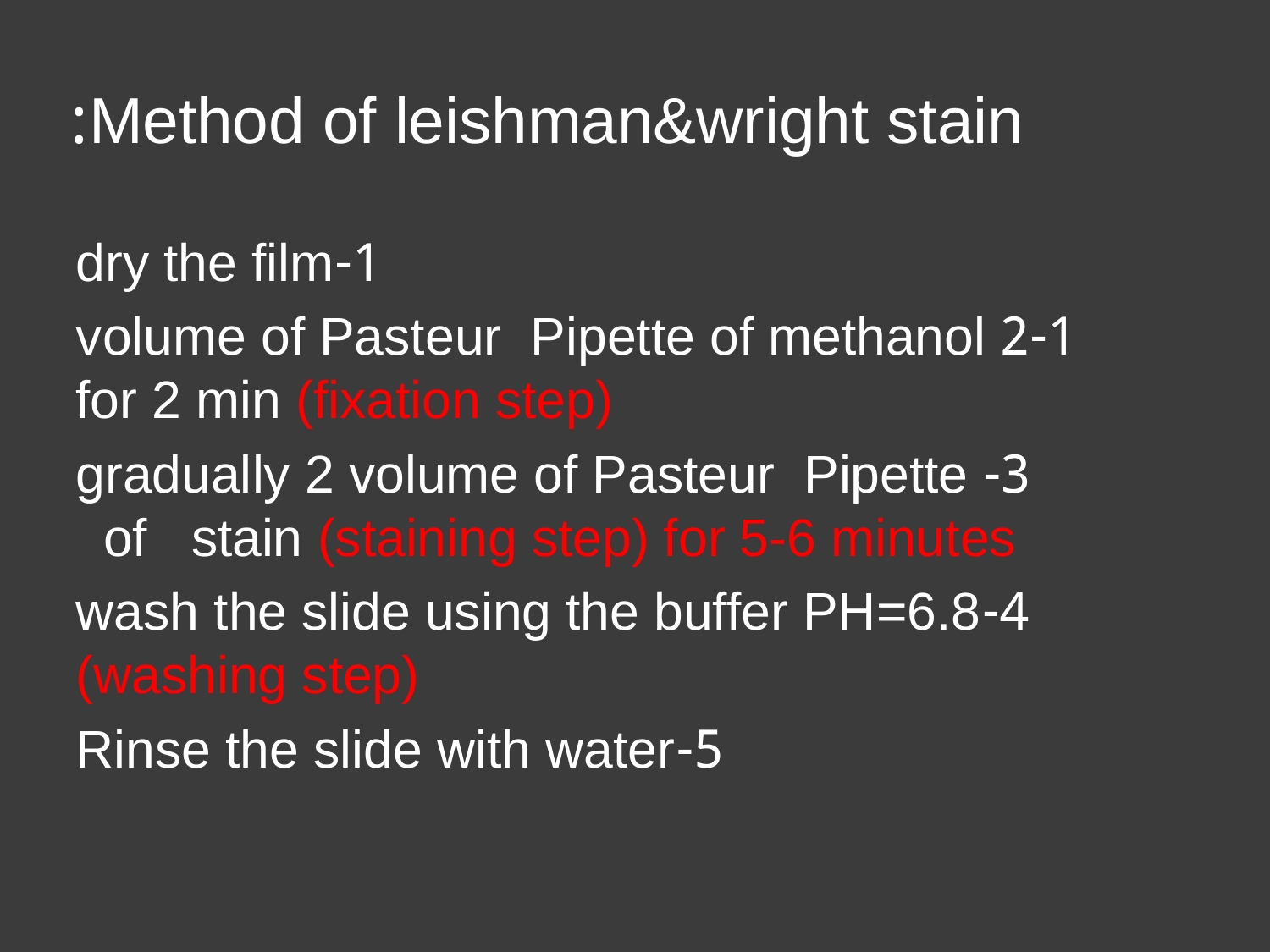

# Method of leishman&wright stain:
1-dry the film
2-1 volume of Pasteur  Pipette of methanol for 2 min (fixation step)
3- gradually 2 volume of Pasteur  Pipette of   stain (staining step) for 5-6 minutes
4-wash the slide using the buffer PH=6.8 (washing step)
 5-Rinse the slide with water